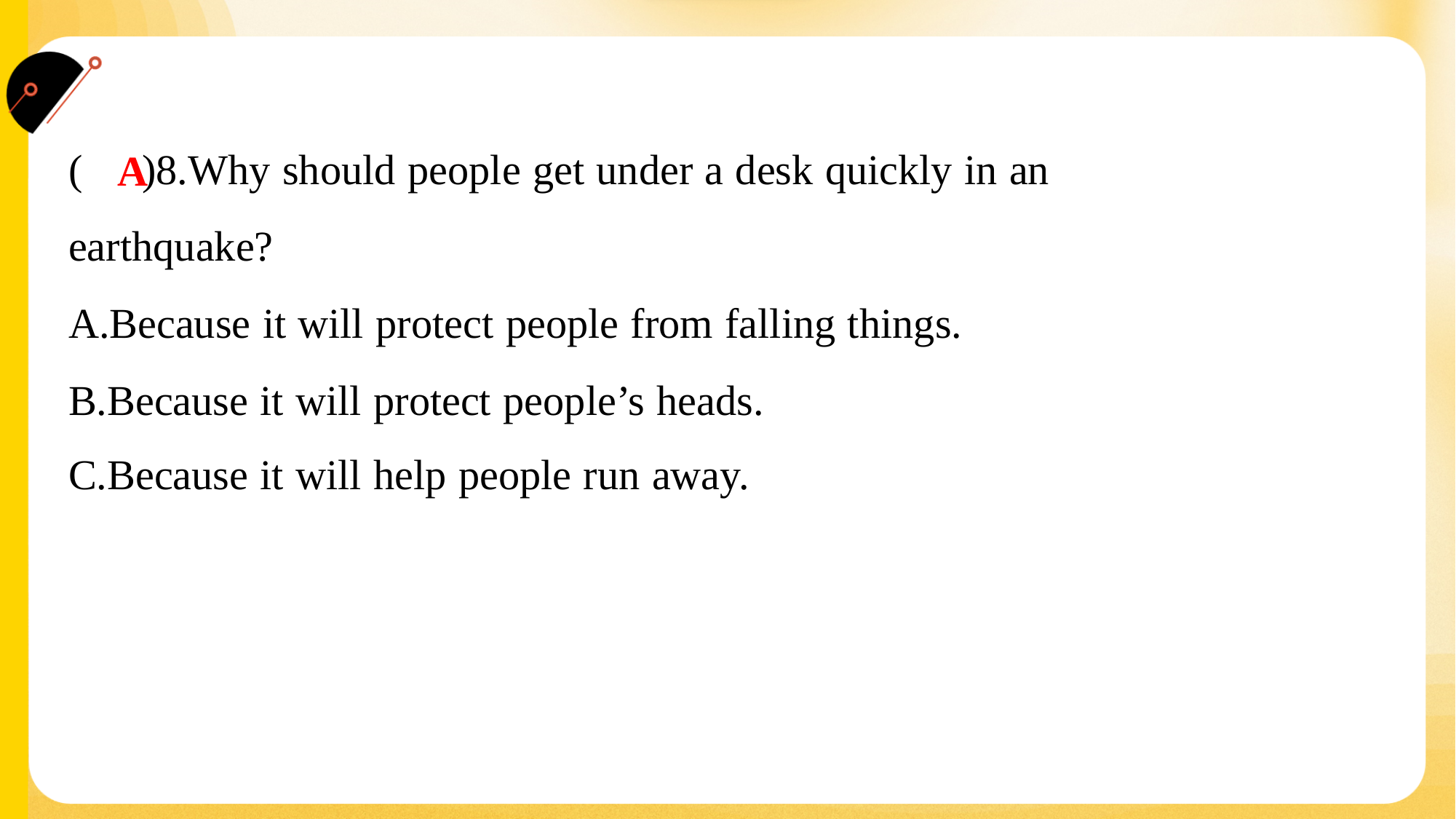

(     )8.Why should people get under a desk quickly in an
earthquake?
A
A.Because it will protect people from falling things.
B.Because it will protect people’s heads.
C.Because it will help people run away.